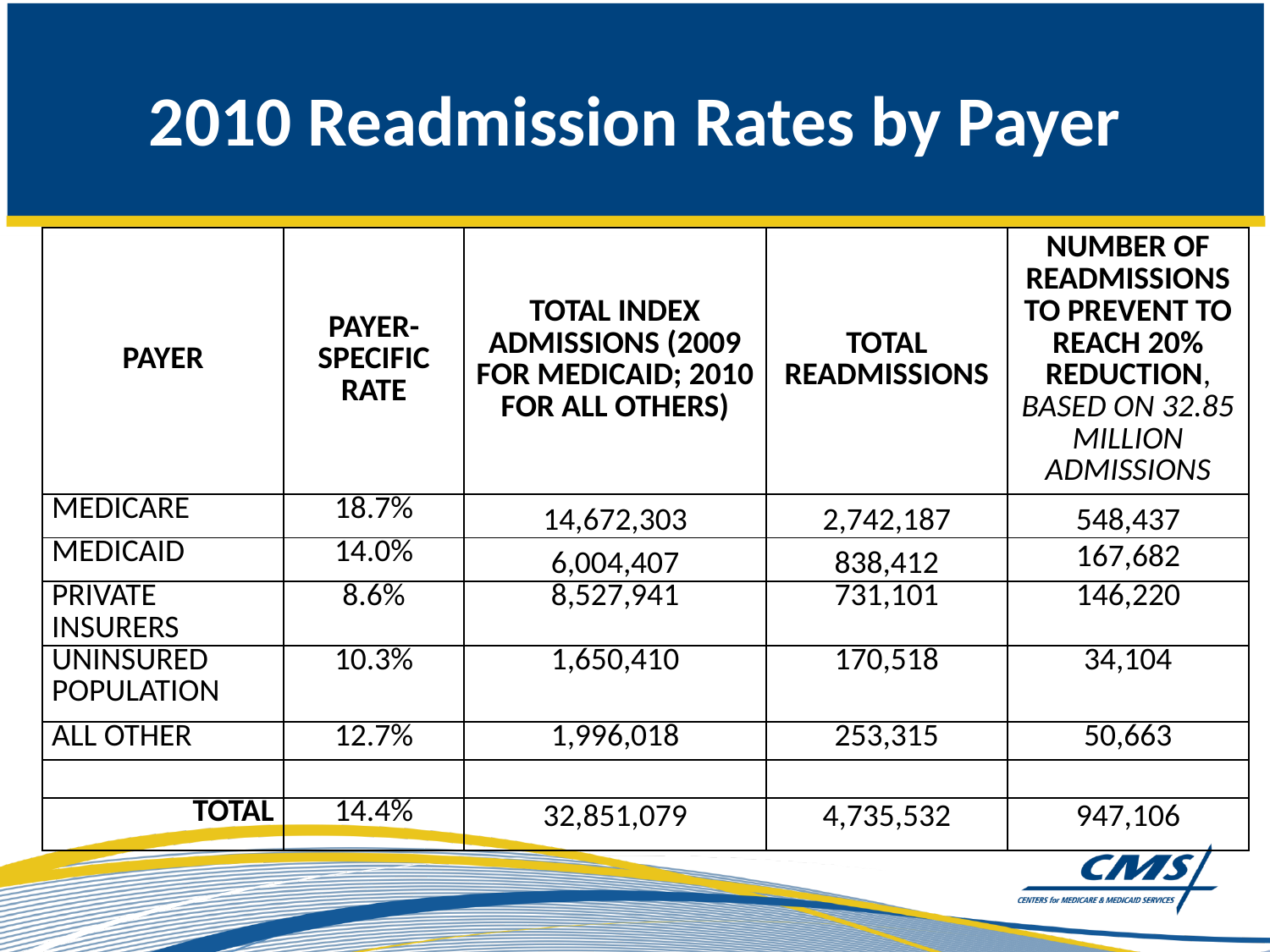

# 2010 Readmission Rates by Payer
| Payer | Payer-specific Rate | Total Index Admissions (2009 for Medicaid; 2010 for all others) | Total Readmissions | Number of Readmissions to prevent to reach 20% reduction, based on 32.85 million admissions |
| --- | --- | --- | --- | --- |
| Medicare | 18.7% | 14,672,303 | 2,742,187 | 548,437 |
| Medicaid | 14.0% | 6,004,407 | 838,412 | 167,682 |
| Private Insurers | 8.6% | 8,527,941 | 731,101 | 146,220 |
| Uninsured Population | 10.3% | 1,650,410 | 170,518 | 34,104 |
| All Other | 12.7% | 1,996,018 | 253,315 | 50,663 |
|  |  |  |  |  |
| TOTAL | 14.4% | 32,851,079 | 4,735,532 | 947,106 |